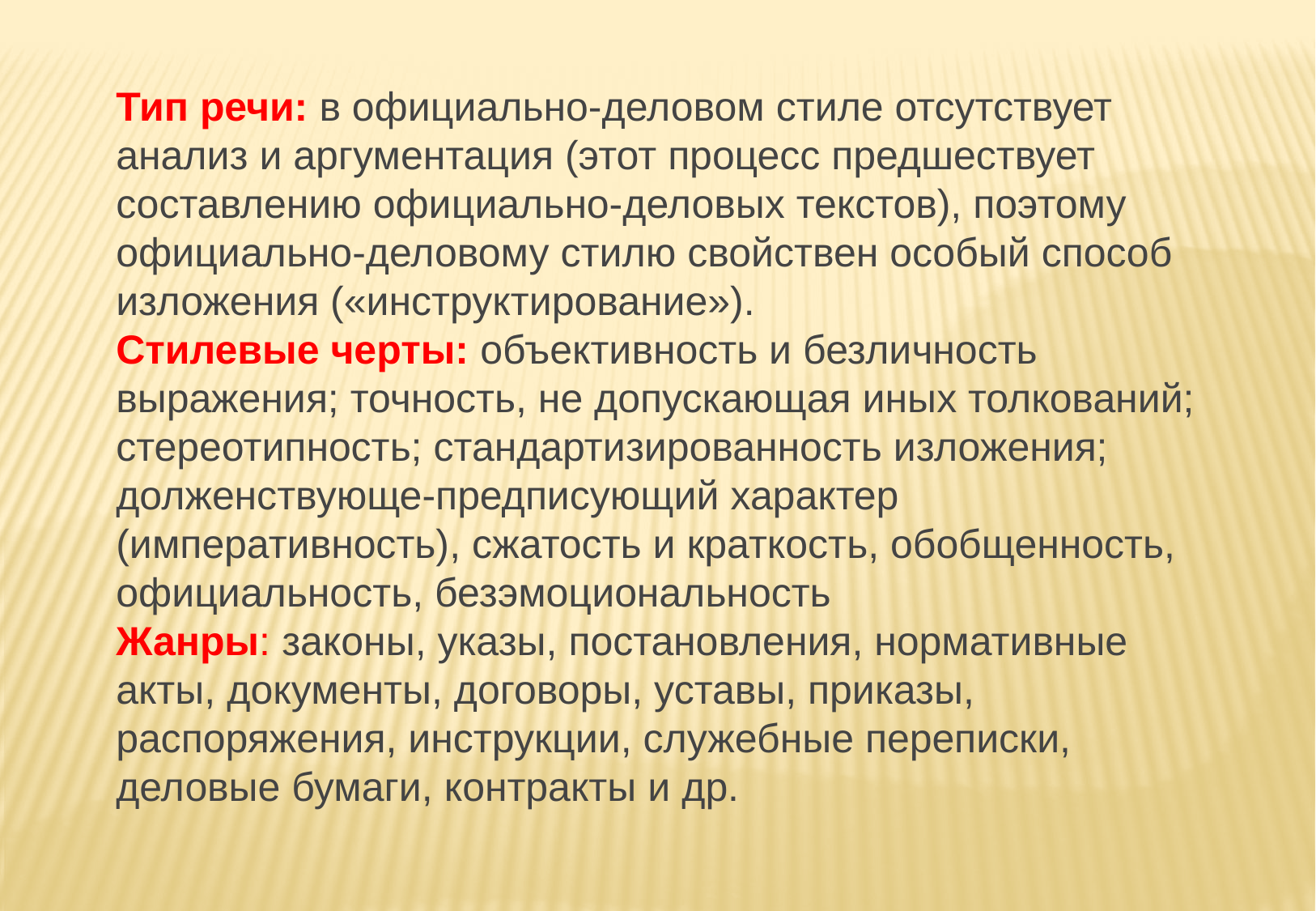

Тип речи: в официально-деловом стиле отсутствует анализ и аргументация (этот процесс предшествует составлению официально-деловых текстов), поэтому официально-деловому стилю свойствен особый способ изложения («инструктирование»). 
Стилевые черты: объективность и безличность выражения; точность, не допускающая иных толкований; стереотипность; стандартизированность изложения; долженствующе-предписующий характер (императивность), сжатость и краткость, обобщенность, официальность, безэмоциональность
Жанры: законы, указы, постановления, нормативные акты, документы, договоры, уставы, приказы, распоряжения, инструкции, служебные переписки, деловые бумаги, контракты и др.